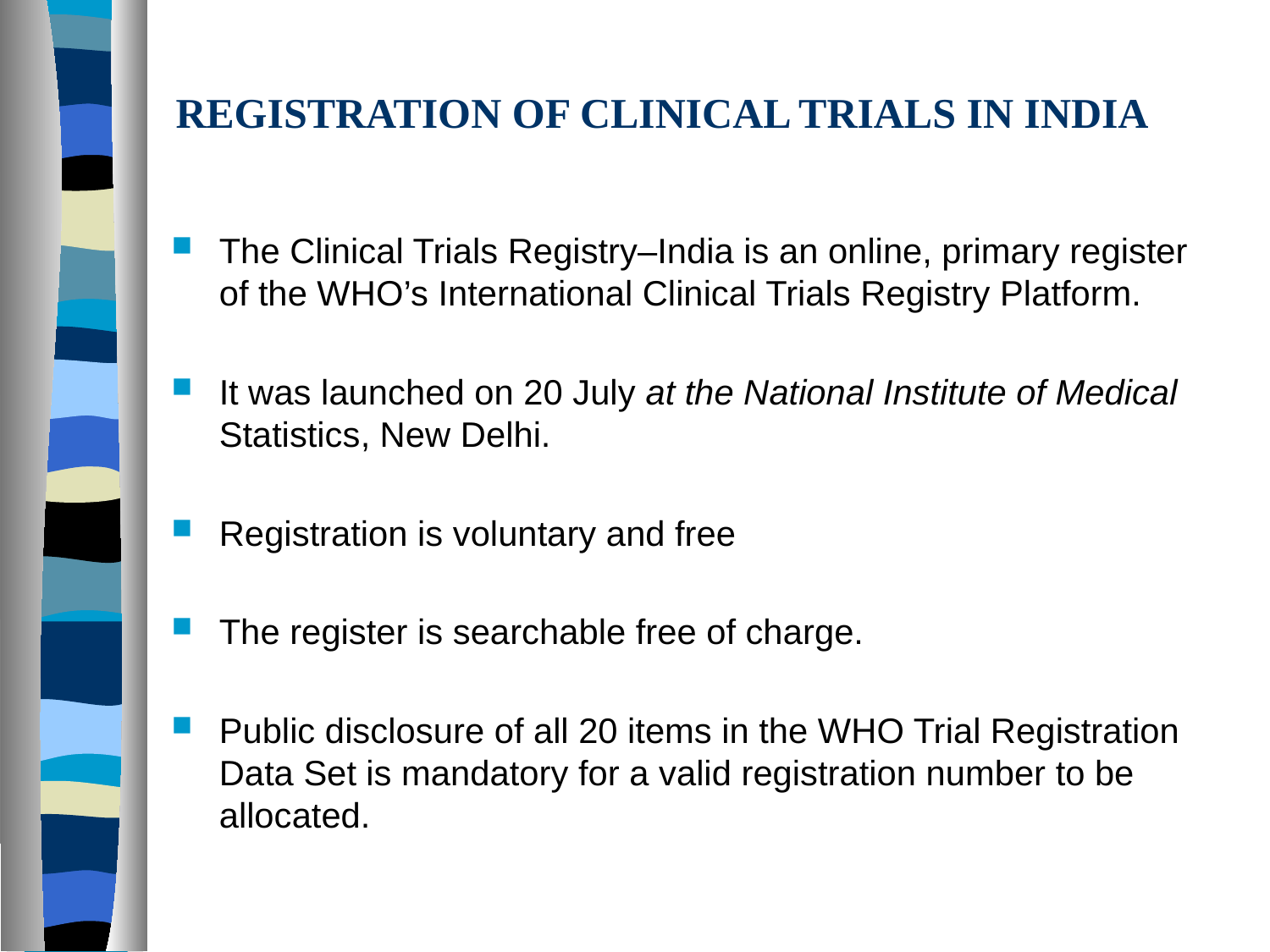

# REGISTRATION OF CLINICAL TRIALS IN INDIA
The Clinical Trials Registry–India is an online, primary register of the WHO’s International Clinical Trials Registry Platform.

It was launched on 20 July at the National Institute of Medical Statistics, New Delhi.

Registration is voluntary and free

The register is searchable free of charge.

Public disclosure of all 20 items in the WHO Trial Registration Data Set is mandatory for a valid registration number to be allocated.